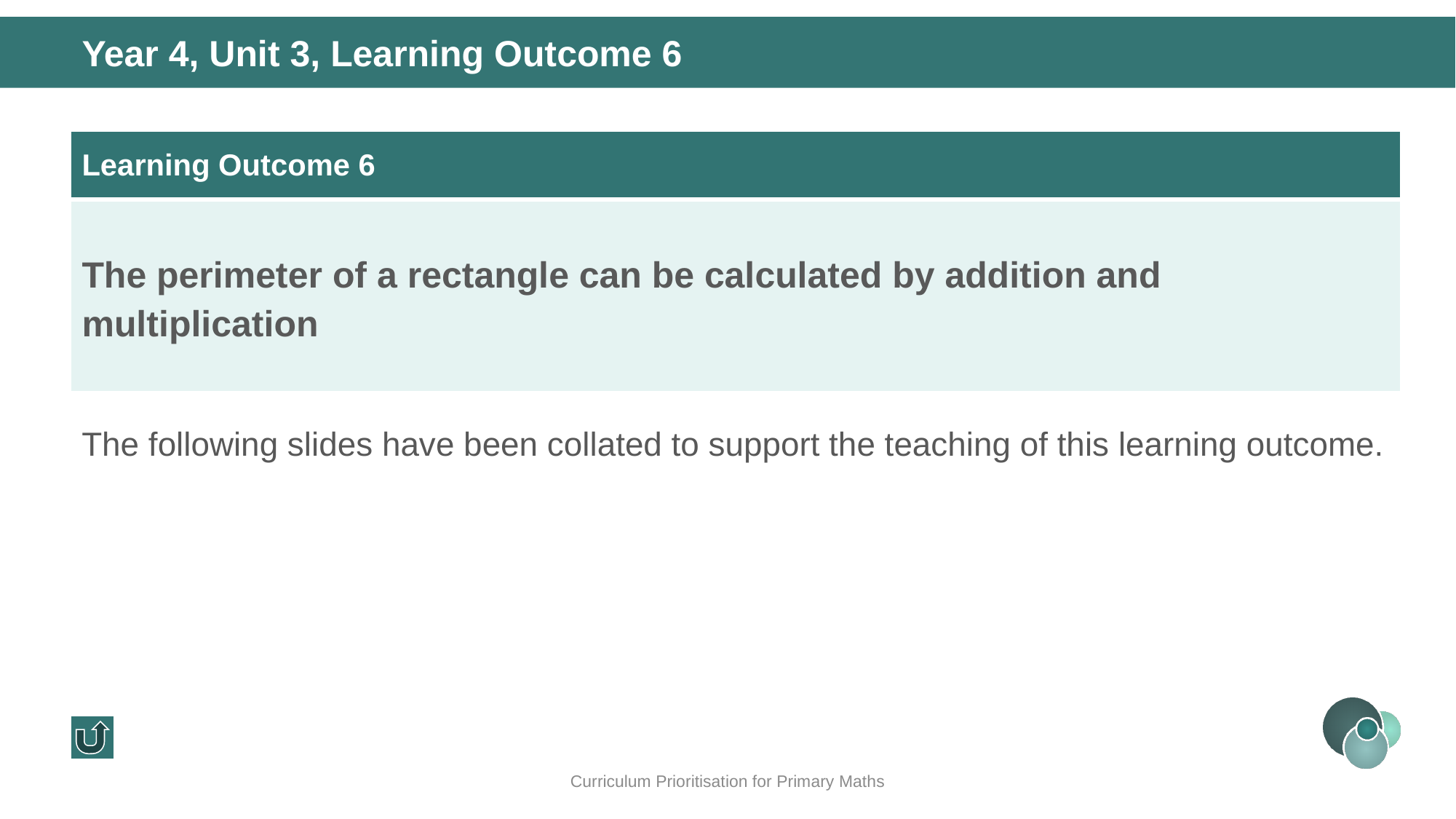

Year 4, Unit 3, Learning Outcome 6
| Learning Outcome 6 |
| --- |
| The perimeter of a rectangle can be calculated by addition and multiplication |
The following slides have been collated to support the teaching of this learning outcome.

Curriculum Prioritisation for Primary Maths